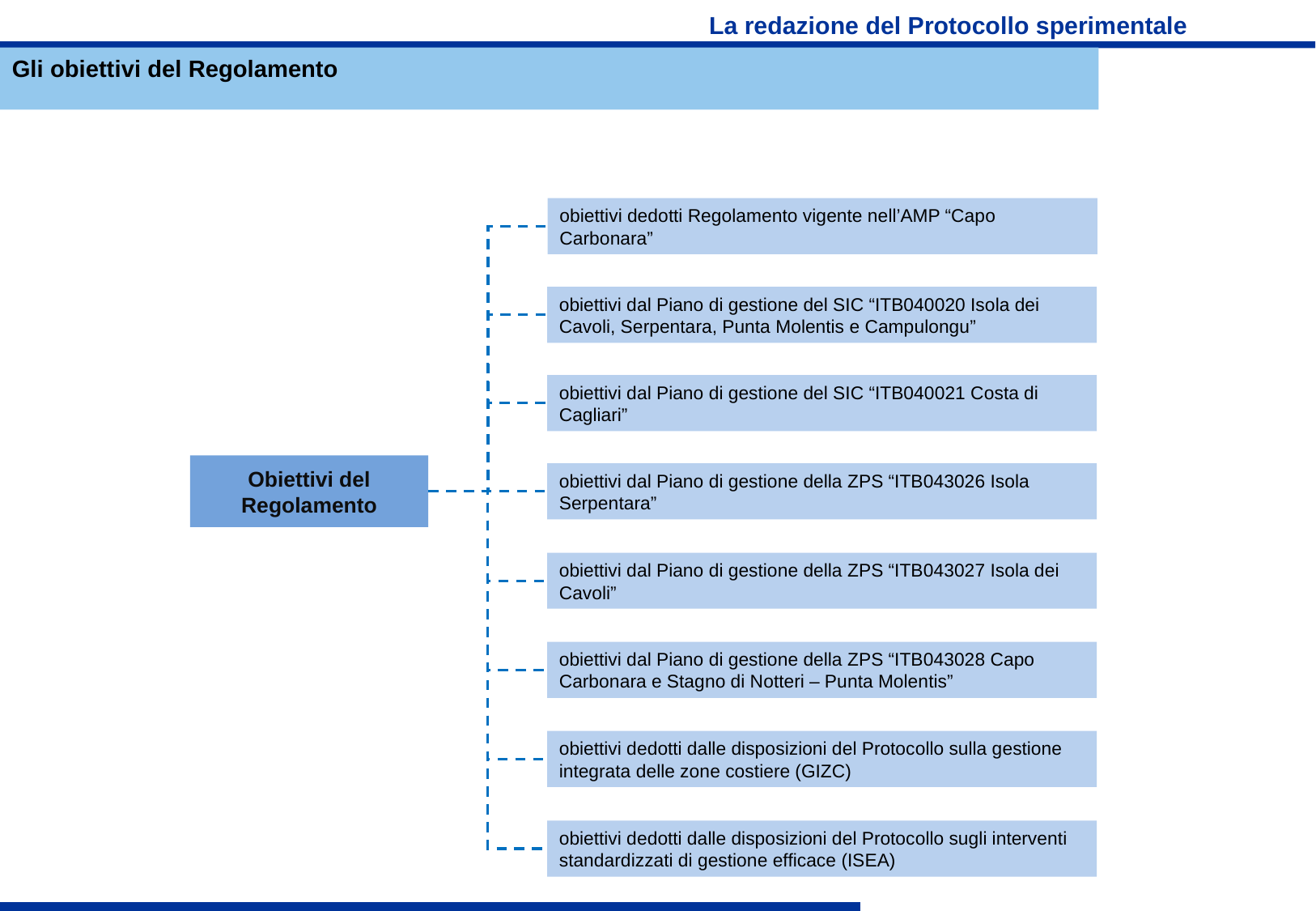

# La redazione del Protocollo sperimentale
Gli obiettivi del Regolamento
obiettivi dedotti Regolamento vigente nell’AMP “Capo Carbonara”
obiettivi dal Piano di gestione del SIC “ITB040020 Isola dei Cavoli, Serpentara, Punta Molentis e Campulongu”
obiettivi dal Piano di gestione del SIC “ITB040021 Costa di Cagliari”
Obiettivi del Regolamento
obiettivi dal Piano di gestione della ZPS “ITB043026 Isola Serpentara”
obiettivi dal Piano di gestione della ZPS “ITB043027 Isola dei Cavoli”
obiettivi dal Piano di gestione della ZPS “ITB043028 Capo Carbonara e Stagno di Notteri – Punta Molentis”
obiettivi dedotti dalle disposizioni del Protocollo sulla gestione integrata delle zone costiere (GIZC)
obiettivi dedotti dalle disposizioni del Protocollo sugli interventi standardizzati di gestione efficace (ISEA)